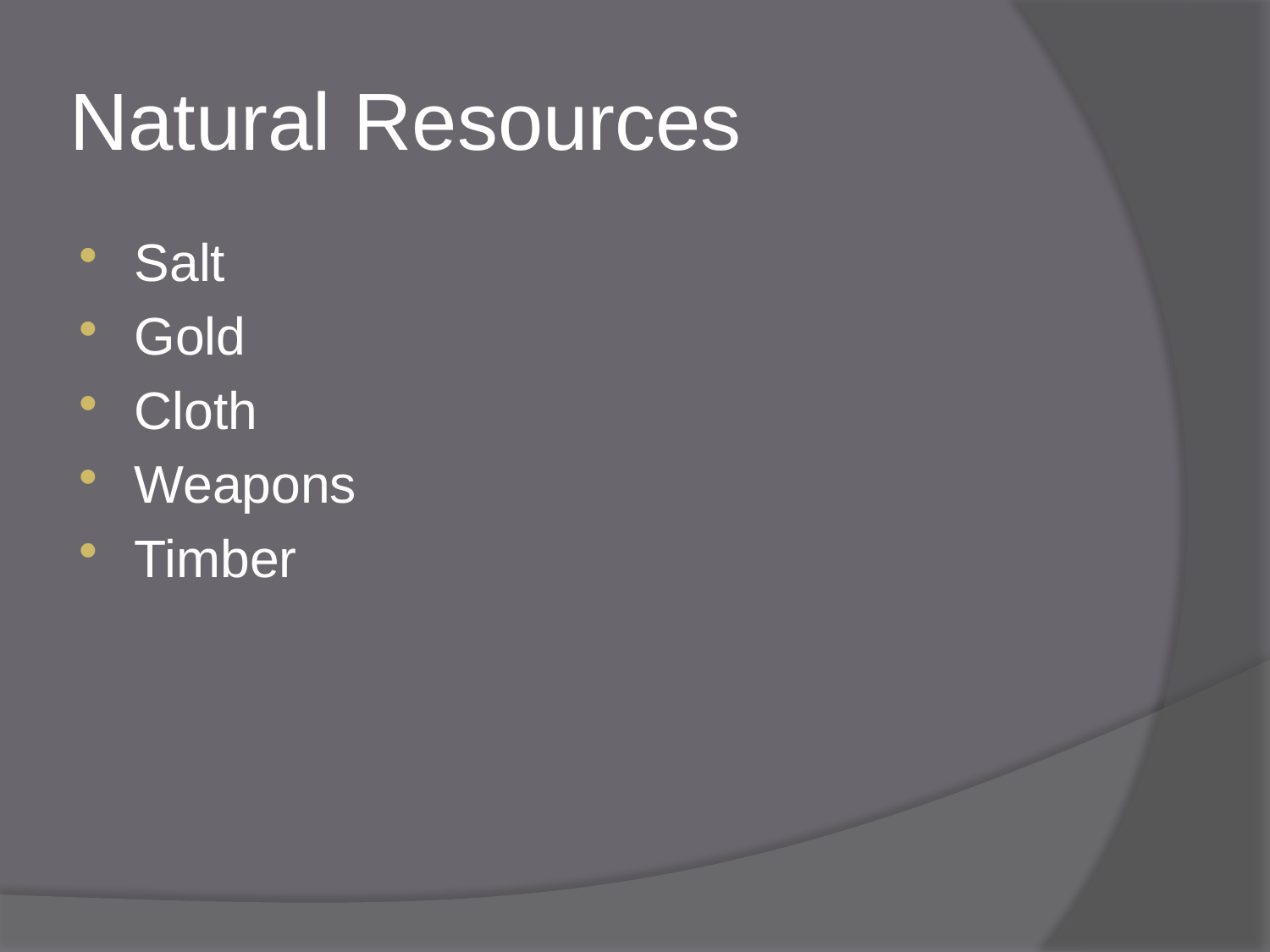

# Natural Resources
Salt
Gold
Cloth
Weapons
Timber